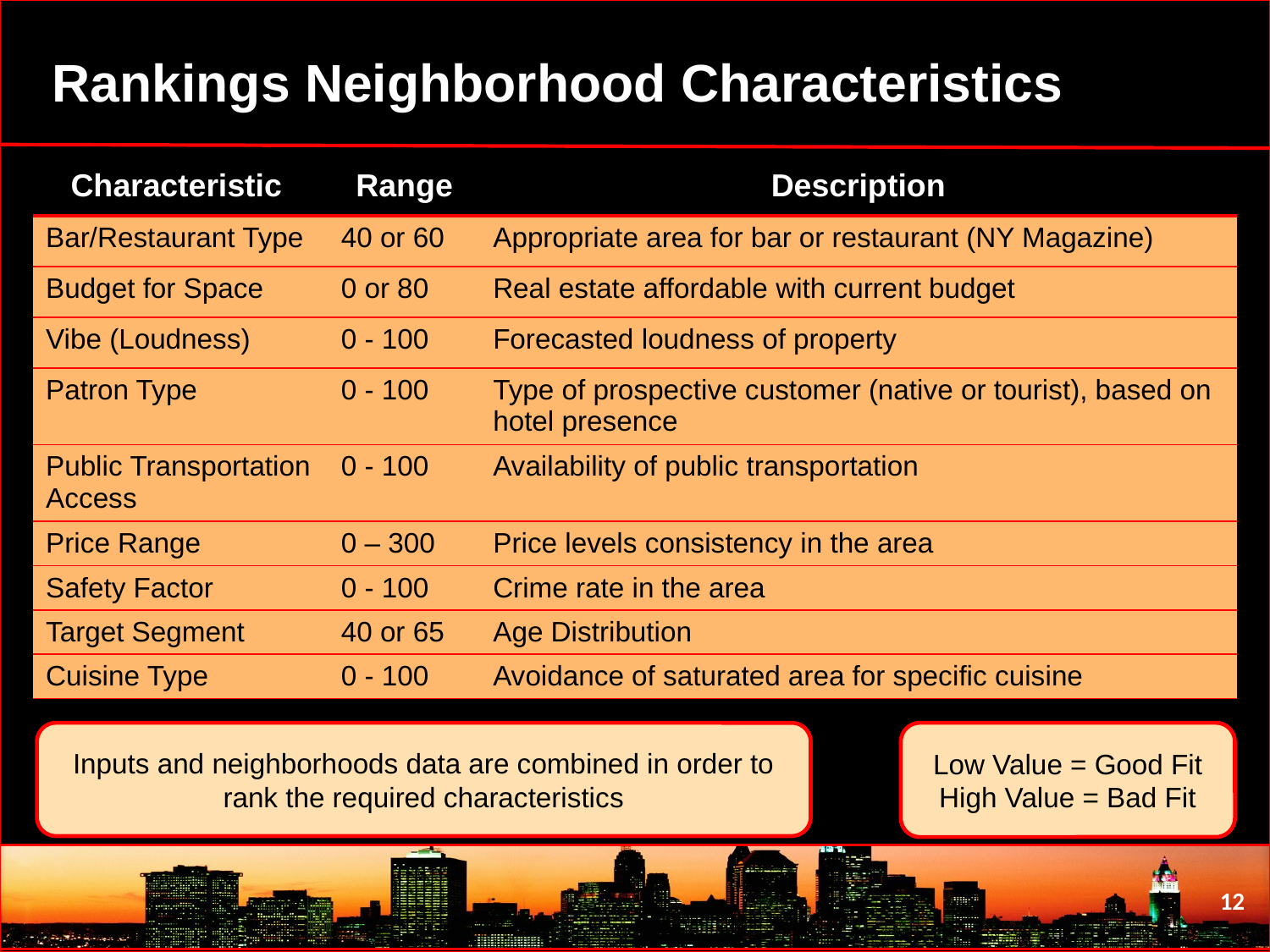

# Rankings Neighborhood Characteristics
| Characteristic | Range | Description |
| --- | --- | --- |
| Bar/Restaurant Type | 40 or 60 | Appropriate area for bar or restaurant (NY Magazine) |
| Budget for Space | 0 or 80 | Real estate affordable with current budget |
| Vibe (Loudness) | 0 - 100 | Forecasted loudness of property |
| Patron Type | 0 - 100 | Type of prospective customer (native or tourist), based on hotel presence |
| Public Transportation Access | 0 - 100 | Availability of public transportation |
| Price Range | 0 – 300 | Price levels consistency in the area |
| Safety Factor | 0 - 100 | Crime rate in the area |
| Target Segment | 40 or 65 | Age Distribution |
| Cuisine Type | 0 - 100 | Avoidance of saturated area for specific cuisine |
Inputs and neighborhoods data are combined in order to rank the required characteristics
Low Value = Good Fit
High Value = Bad Fit